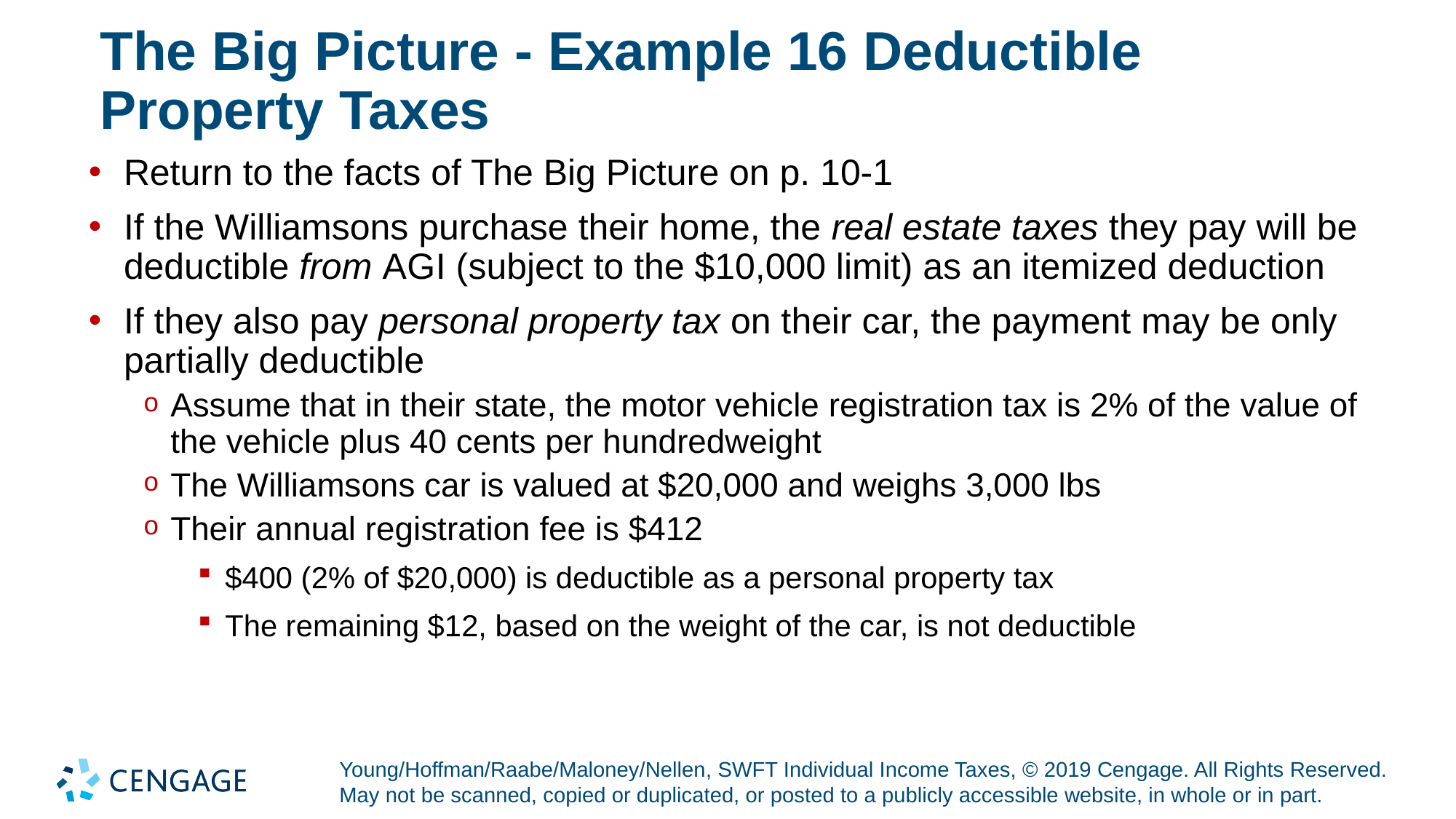

# The Big Picture - Example 16 Deductible Property Taxes
Return to the facts of The Big Picture on p. 10-1
If the Williamsons purchase their home, the real estate taxes they pay will be deductible from A G I (subject to the $10,000 limit) as an itemized deduction
If they also pay personal property tax on their car, the payment may be only partially deductible
Assume that in their state, the motor vehicle registration tax is 2% of the value of the vehicle plus 40 cents per hundredweight
The Williamsons car is valued at $20,000 and weighs 3,000 lbs
Their annual registration fee is $412
$400 (2% of $20,000) is deductible as a personal property tax
The remaining $12, based on the weight of the car, is not deductible